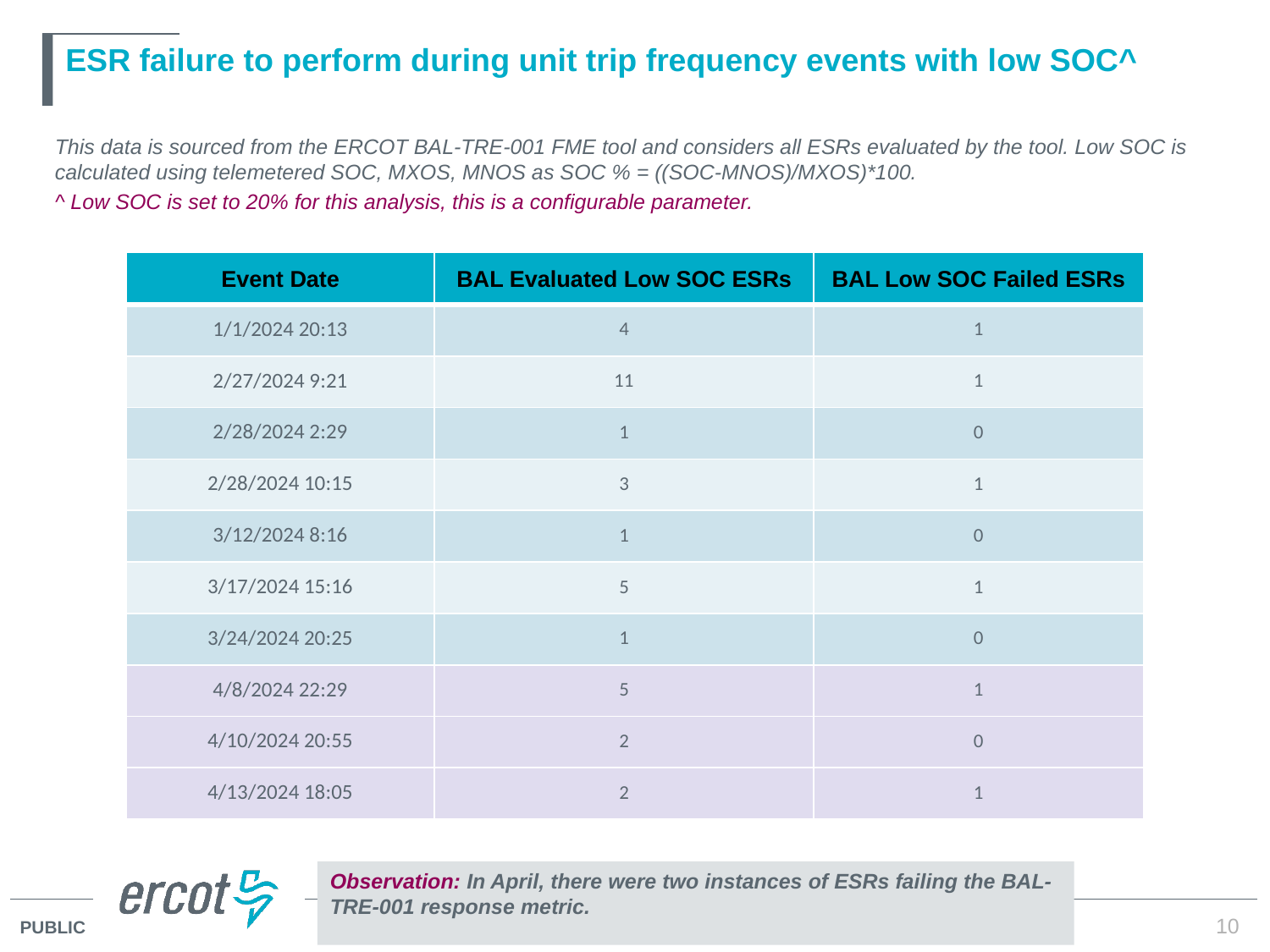

# ESR failure to perform during unit trip frequency events with low SOC^
This data is sourced from the ERCOT BAL-TRE-001 FME tool and considers all ESRs evaluated by the tool. Low SOC is calculated using telemetered SOC, MXOS, MNOS as SOC % = ((SOC-MNOS)/MXOS)*100.
^ Low SOC is set to 20% for this analysis, this is a configurable parameter.
| Event Date | BAL Evaluated Low SOC ESRs | BAL Low SOC Failed ESRs |
| --- | --- | --- |
| 1/1/2024 20:13 | 4 | 1 |
| 2/27/2024 9:21 | 11 | 1 |
| 2/28/2024 2:29 | 1 | 0 |
| 2/28/2024 10:15 | 3 | 1 |
| 3/12/2024 8:16 | 1 | 0 |
| 3/17/2024 15:16 | 5 | 1 |
| 3/24/2024 20:25 | 1 | 0 |
| 4/8/2024 22:29 | 5 | 1 |
| 4/10/2024 20:55 | 2 | 0 |
| 4/13/2024 18:05 | 2 | 1 |
Observation: In April, there were two instances of ESRs failing the BAL-TRE-001 response metric.
10